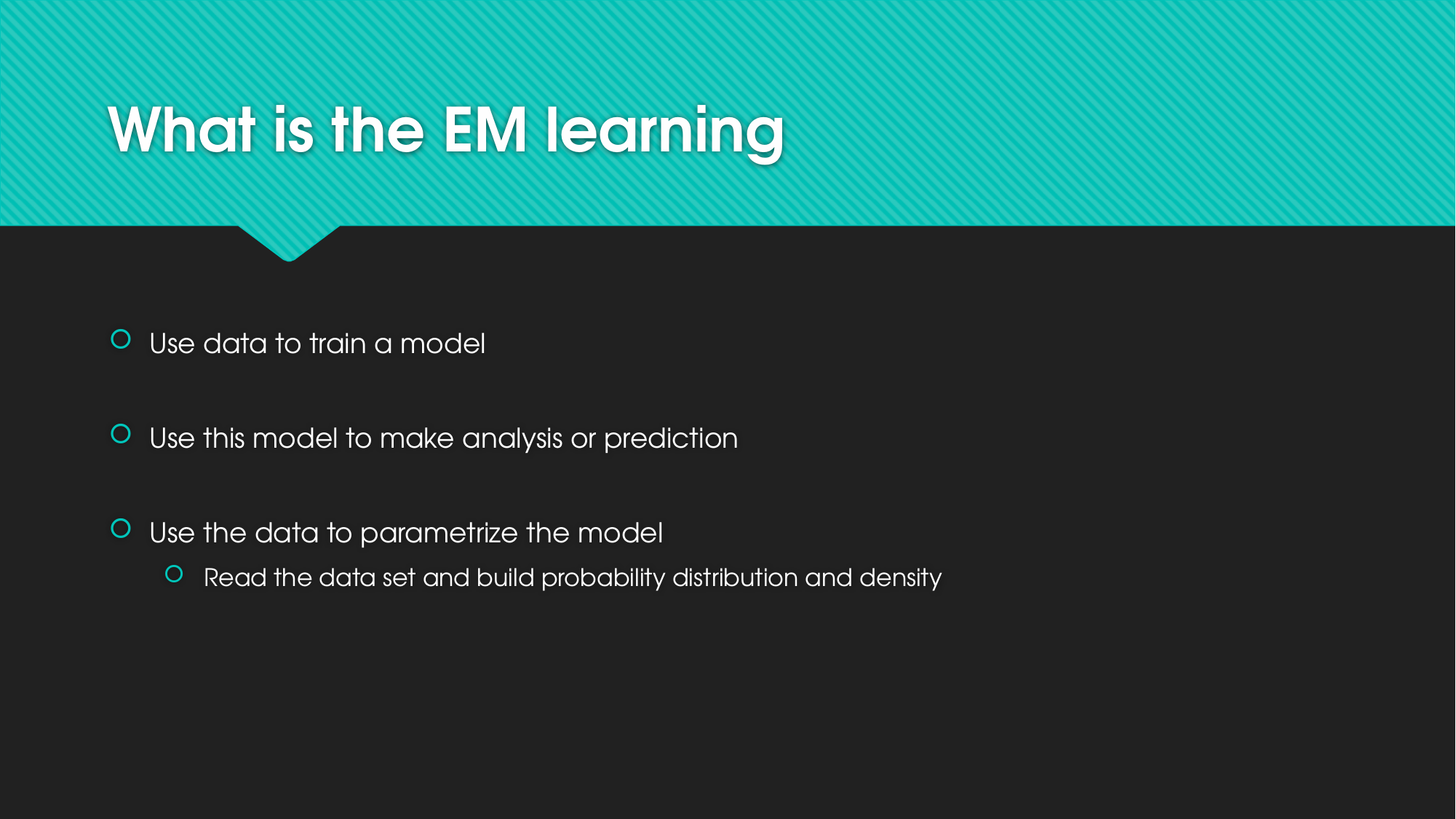

# What is the EM learning
Use data to train a model

Use this model to make analysis or prediction

Use the data to parametrize the model
 Read the data set and build probability distribution and density